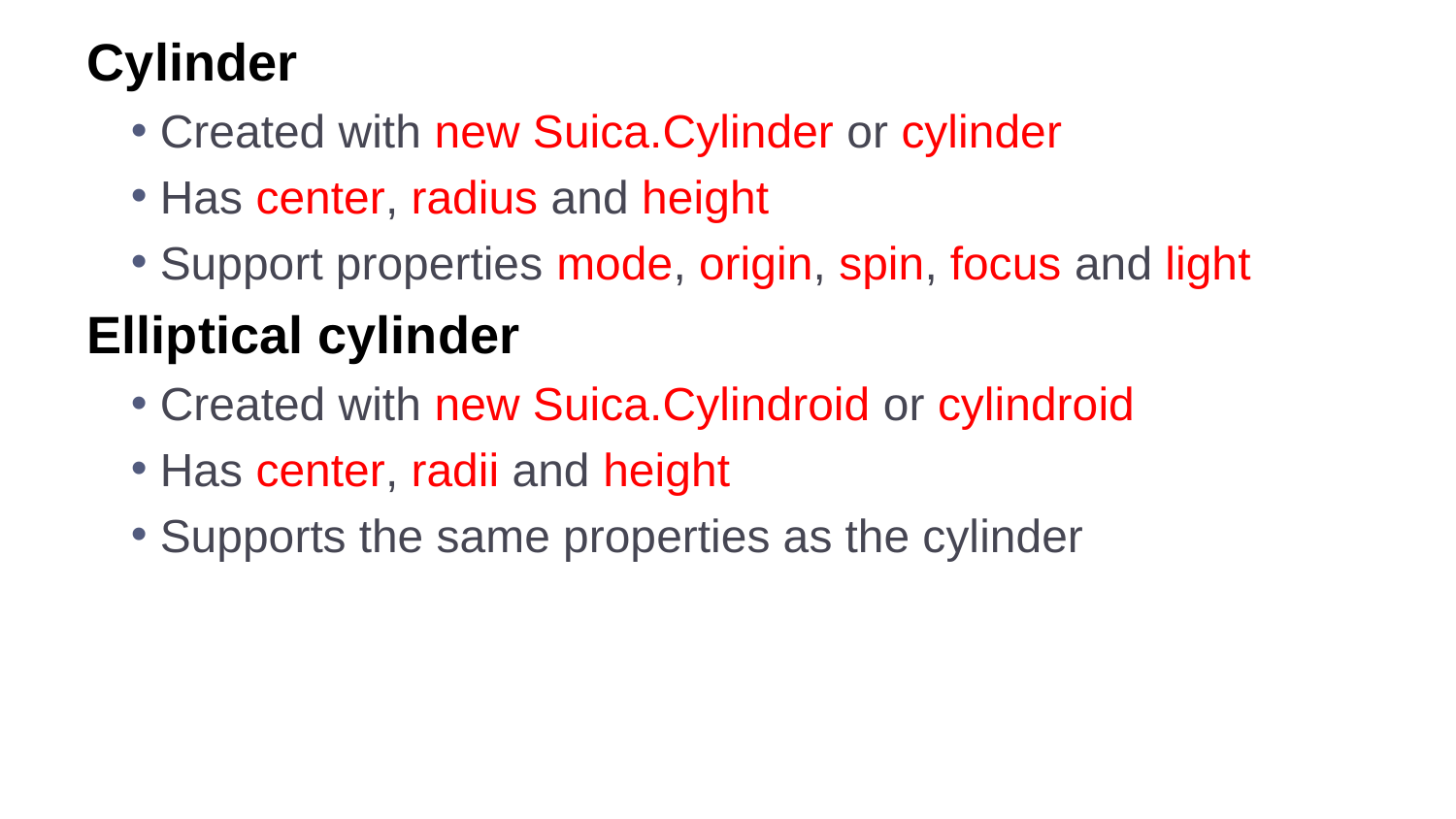

Cylinder
Created with new Suica.Cylinder or cylinder
Has center, radius and height
Support properties mode, origin, spin, focus and light
Elliptical cylinder
Created with new Suica.Cylindroid or cylindroid
Has center, radii and height
Supports the same properties as the cylinder